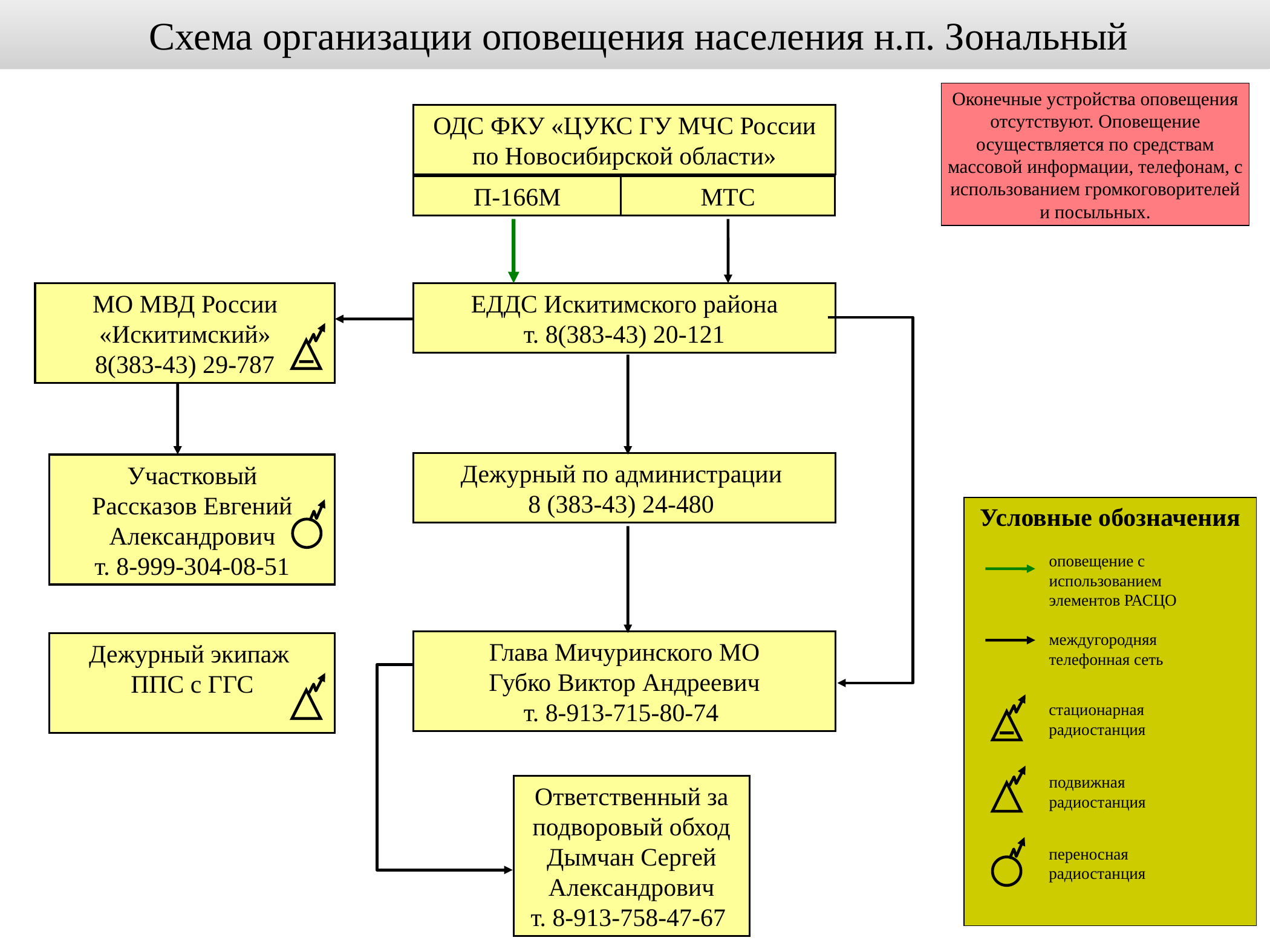

Схема организации оповещения населения н.п. Зональный
Оконечные устройства оповещения отсутствуют. Оповещение осуществляется по средствам массовой информации, телефонам, с использованием громкоговорителей и посыльных.
ОДС ФКУ «ЦУКС ГУ МЧС России по Новосибирской области»
П-166М
МТС

МО МВД России
«Искитимский»
8(383-43) 29-787
ЕДДС Искитимского района
т. 8(383-43) 20-121

Дежурный по администрации
8 (383-43) 24-480
Участковый
Рассказов Евгений Александрович
т. 8-999-304-08-51
Условные обозначения

оповещение с использованием элементов РАСЦО

междугородняя телефонная сеть

стационарная радиостанция

подвижная радиостанция

переносная радиостанция

Глава Мичуринского МО
Губко Виктор Андреевич
т. 8-913-715-80-74
Дежурный экипаж
ППС с ГГС

Ответственный за подворовый обход
Дымчан Сергей Александрович
т. 8-913-758-47-67